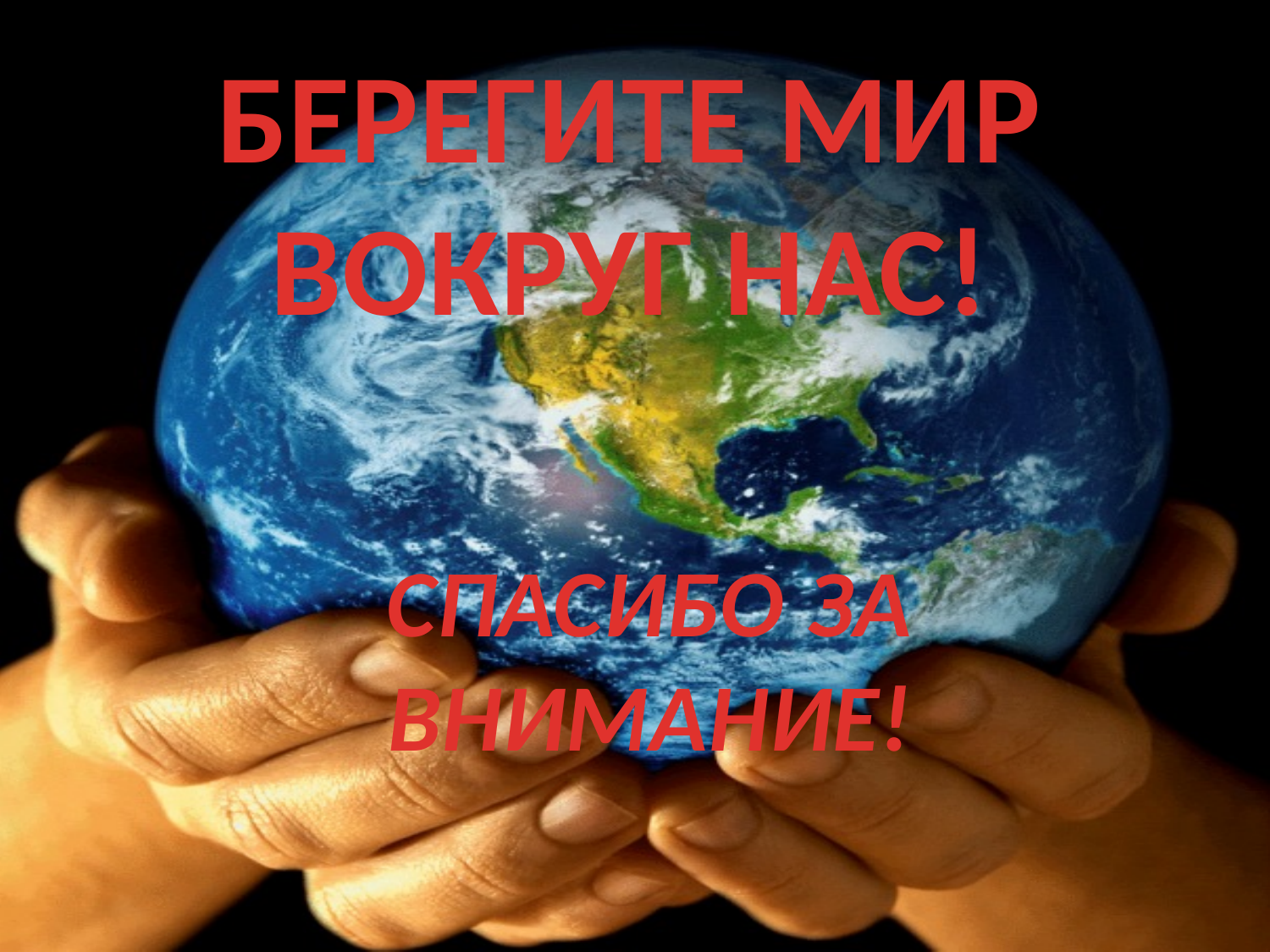

БЕРЕГИТЕ МИР ВОКРУГ НАС!
СПАСИБО ЗА ВНИМАНИЕ!